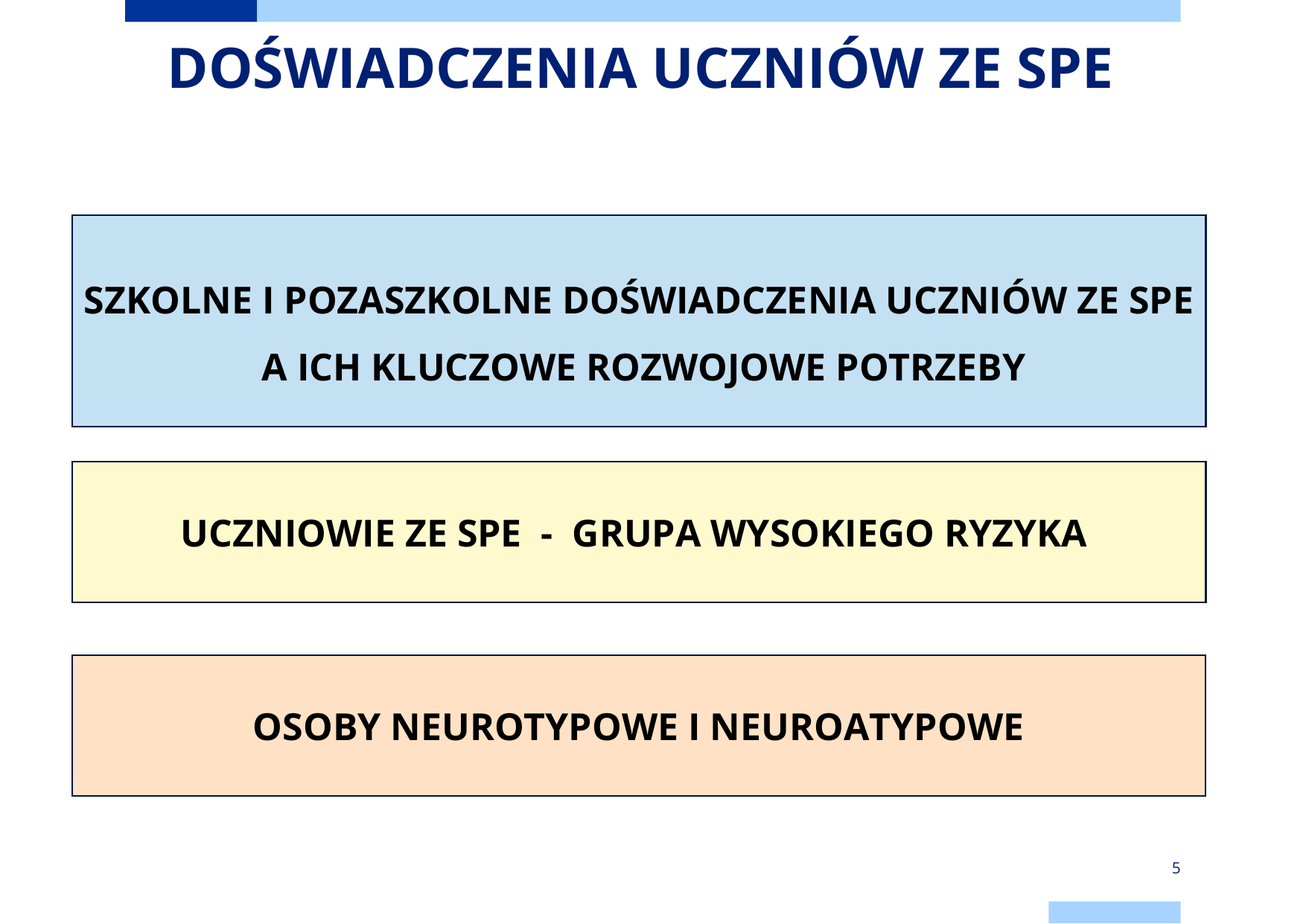

# DOŚWIADCZENIA UCZNIÓW ZE SPE

SZKOLNE I POZASZKOLNE DOŚWIADCZENIA UCZNIÓW ZE SPE  A ICH KLUCZOWE ROZWOJOWE POTRZEBY
UCZNIOWIE ZE SPE  -  GRUPA WYSOKIEGO RYZYKA
OSOBY NEUROTYPOWE I NEUROATYPOWE
5